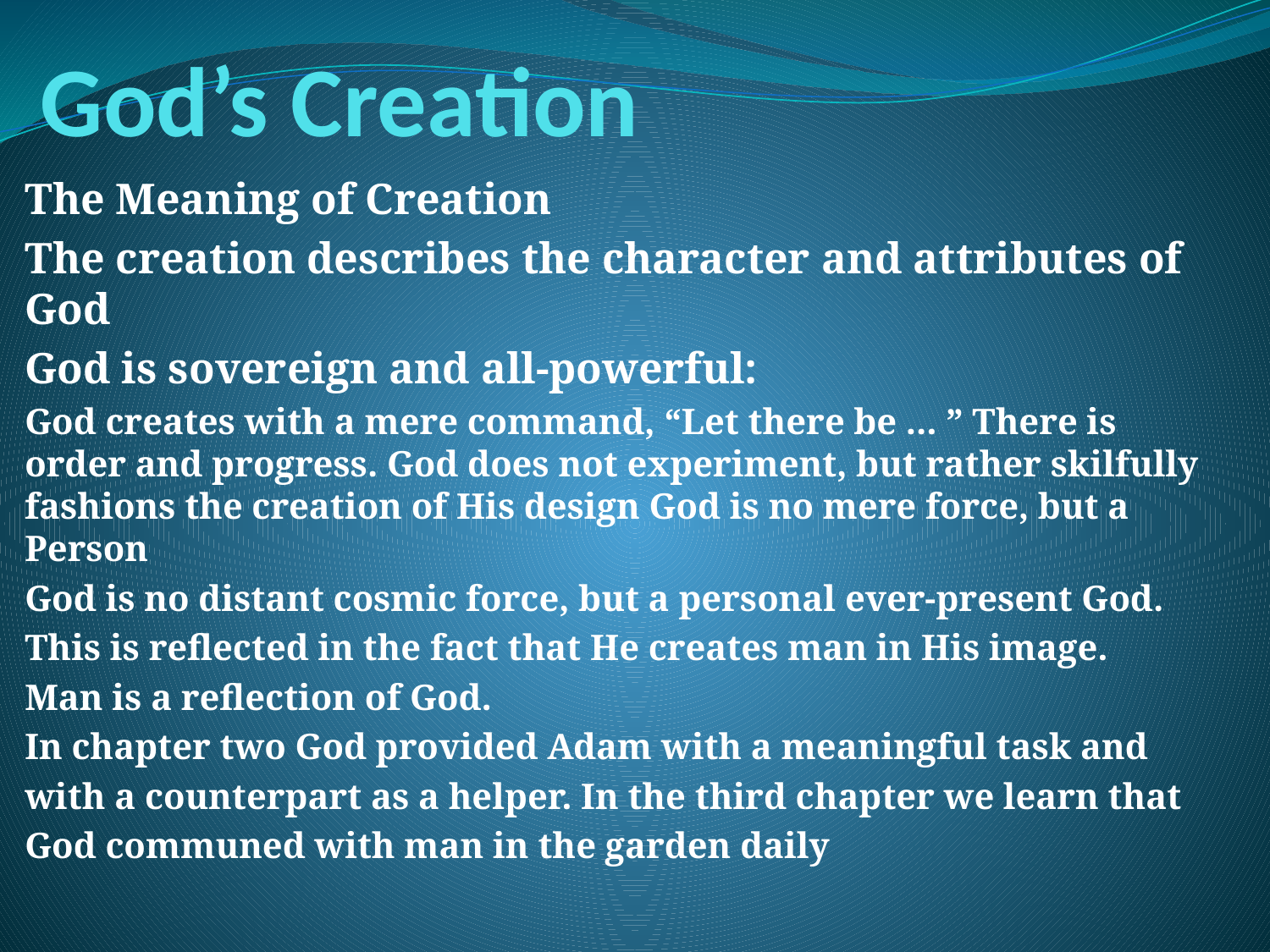

# God’s Creation
The Meaning of Creation
The creation describes the character and attributes of God
God is sovereign and all-powerful:
God creates with a mere command, “Let there be ... ” There is order and progress. God does not experiment, but rather skilfully fashions the creation of His design God is no mere force, but a Person
God is no distant cosmic force, but a personal ever-present God.
This is reflected in the fact that He creates man in His image.
Man is a reflection of God.
In chapter two God provided Adam with a meaningful task and
with a counterpart as a helper. In the third chapter we learn that
God communed with man in the garden daily